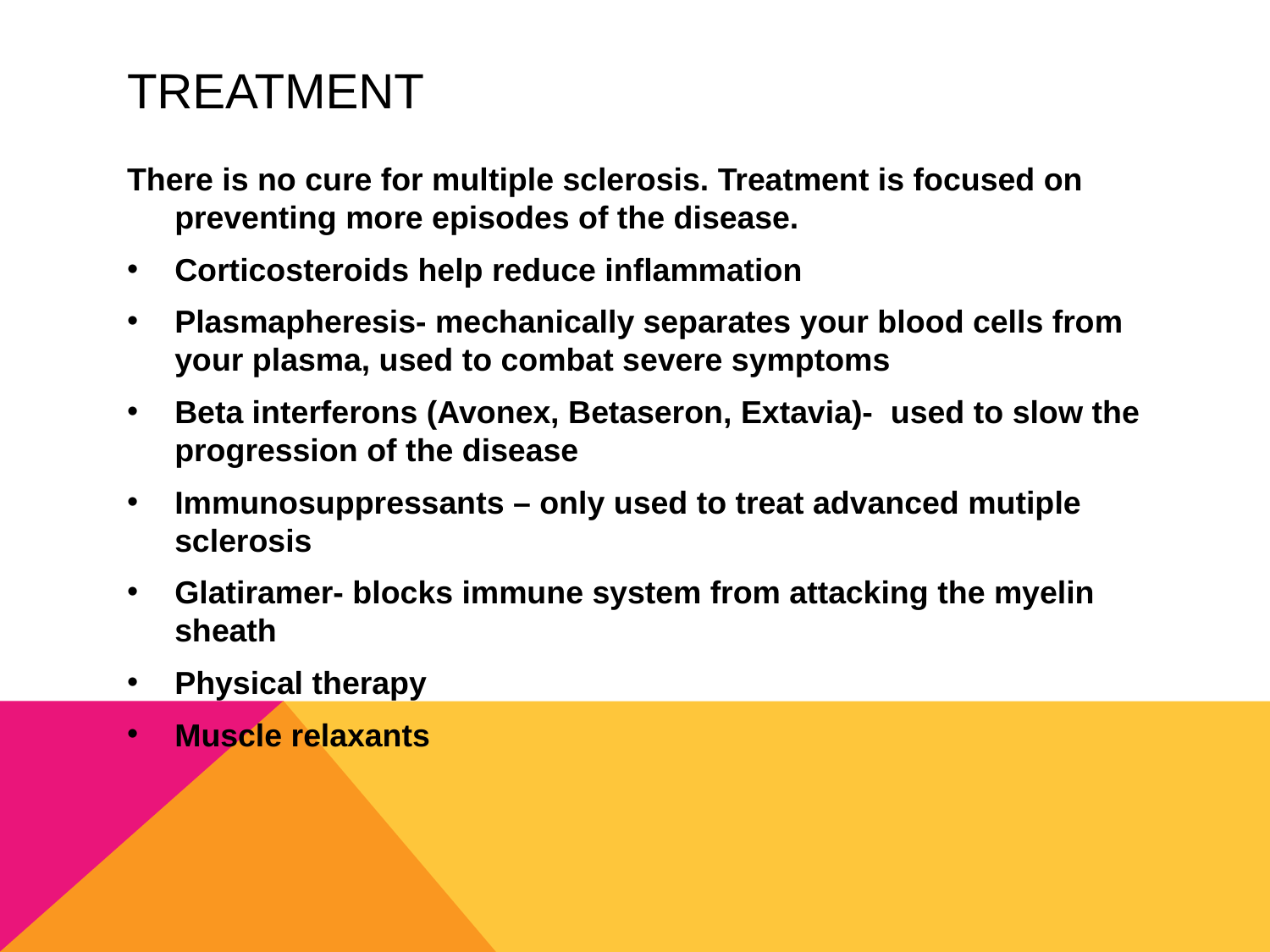

# Treatment
There is no cure for multiple sclerosis. Treatment is focused on preventing more episodes of the disease.
Corticosteroids help reduce inflammation
Plasmapheresis- mechanically separates your blood cells from your plasma, used to combat severe symptoms
Beta interferons (Avonex, Betaseron, Extavia)-  used to slow the progression of the disease
Immunosuppressants – only used to treat advanced mutiple sclerosis
Glatiramer- blocks immune system from attacking the myelin sheath
Physical therapy
Muscle relaxants